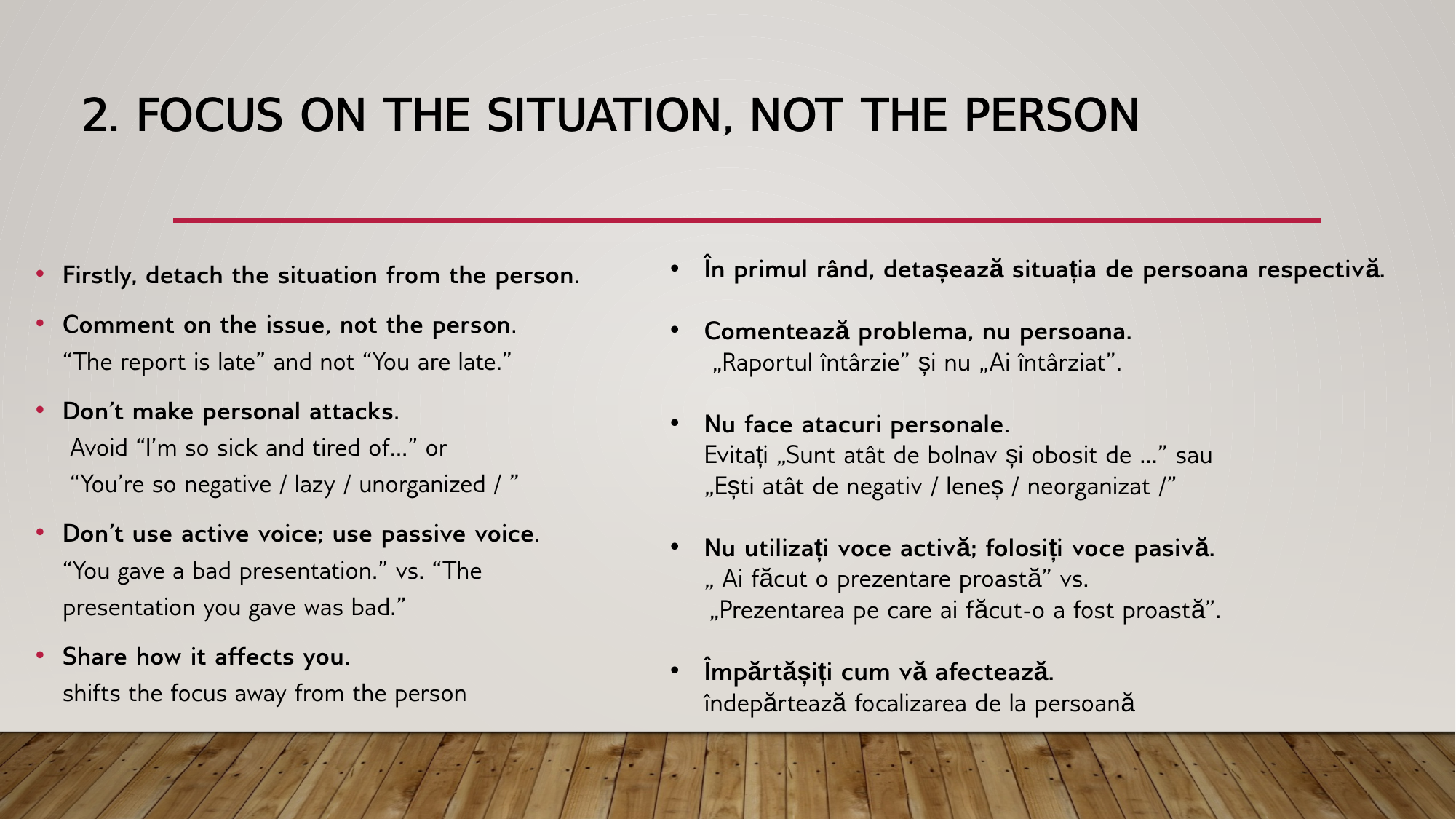

# 2. Focus on the situation, not the person
Firstly, detach the situation from the person.
Comment on the issue, not the person.
“The report is late” and not “You are late.”
Don’t make personal attacks.
 Avoid “I’m so sick and tired of…” or
 “You’re so negative / lazy / unorganized / ”
Don’t use active voice; use passive voice.
“You gave a bad presentation.” vs. “The presentation you gave was bad.”
Share how it affects you. 
shifts the focus away from the person
În primul rând, detașează situația de persoana respectivă.

Comentează problema, nu persoana.
 „Raportul întârzie” și nu „Ai întârziat”.

Nu face atacuri personale.
Evitați „Sunt atât de bolnav și obosit de ...” sau
„Ești atât de negativ / leneș / neorganizat /”

Nu utilizați voce activă; folosiți voce pasivă.
„ Ai făcut o prezentare proastă” vs.
     „Prezentarea pe care ai făcut-o a fost proastă”.

Împărtășiți cum vă afectează.
îndepărtează focalizarea de la persoană